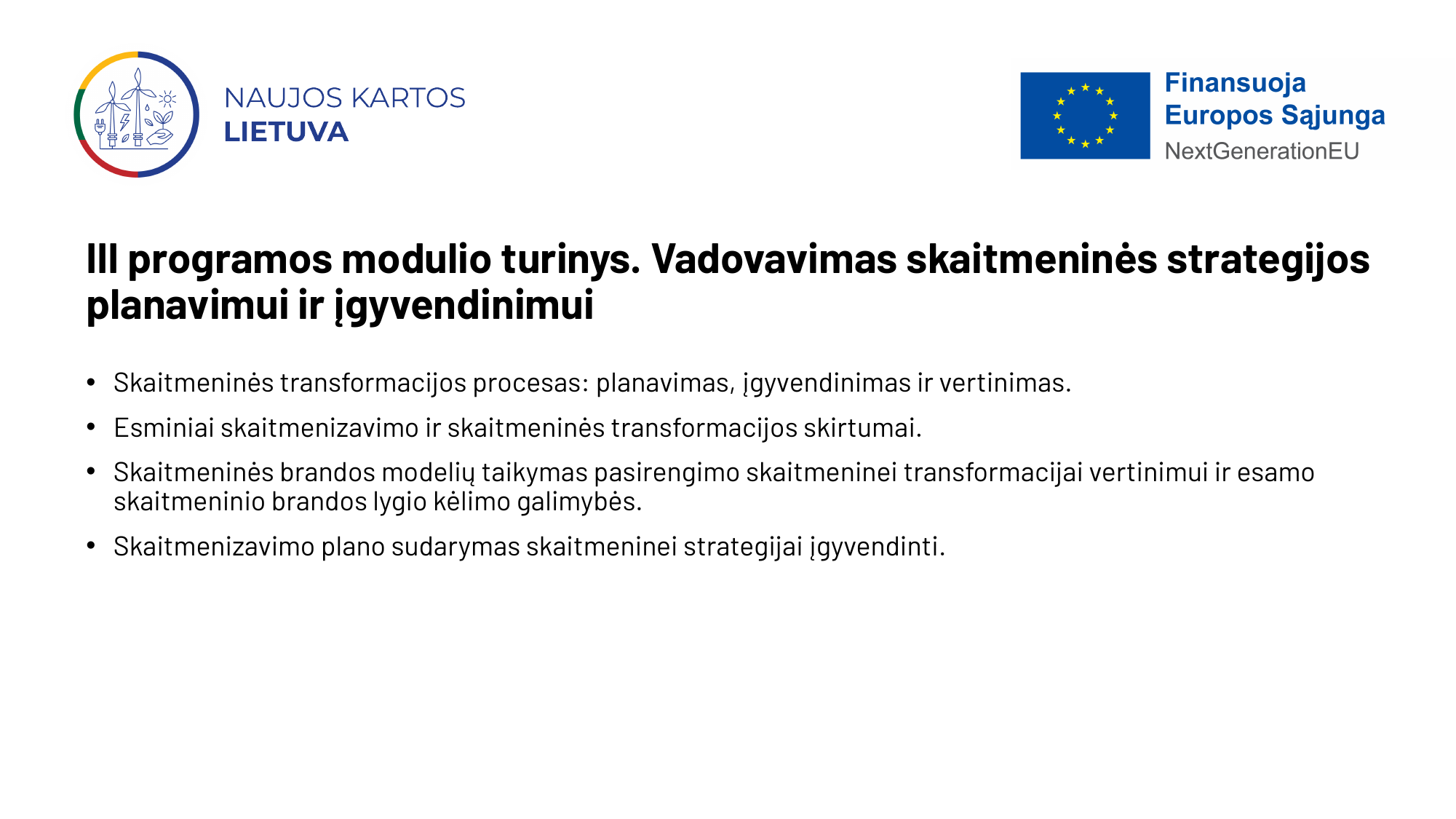

# III programos modulio turinys. Vadovavimas skaitmeninės strategijos planavimui ir įgyvendinimui
Skaitmeninės transformacijos procesas: planavimas, įgyvendinimas ir vertinimas.
Esminiai skaitmenizavimo ir skaitmeninės transformacijos skirtumai.
Skaitmeninės brandos modelių taikymas pasirengimo skaitmeninei transformacijai vertinimui ir esamo skaitmeninio brandos lygio kėlimo galimybės.
Skaitmenizavimo plano sudarymas skaitmeninei strategijai įgyvendinti.